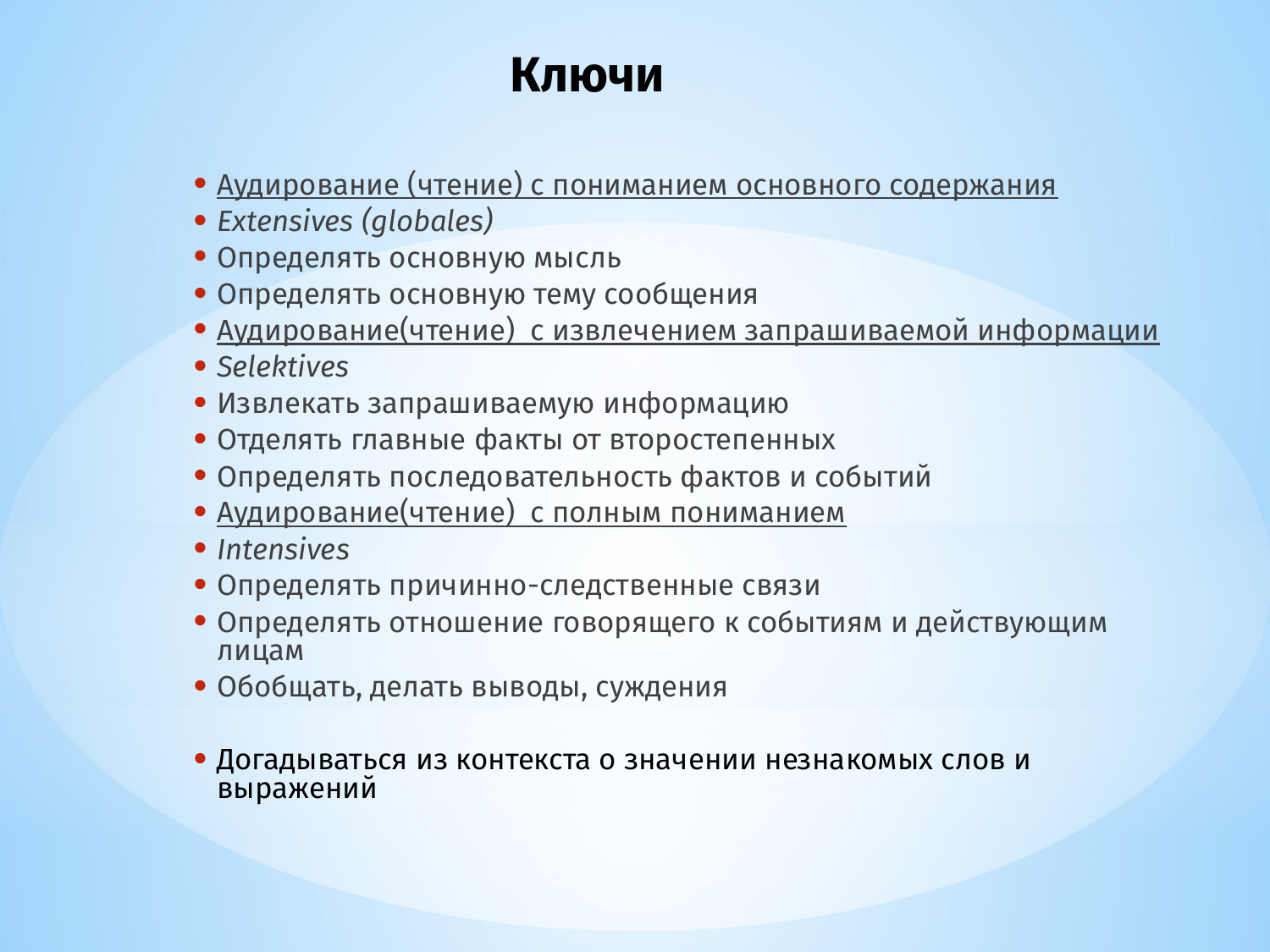

# Ключи
Аудирование (чтение) с пониманием основного содержания
Extensives (globales)
Определять основную мысль
Определять основную тему сообщения
Аудирование(чтение)  с извлечением запрашиваемой информации
Selektives
Извлекать запрашиваемую информацию
Отделять главные факты от второстепенных
Определять последовательность фактов и событий
Аудирование(чтение)  с полным пониманием
Intensives
Определять причинно-следственные связи
Определять отношение говорящего к событиям и действующим лицам
Обобщать, делать выводы, суждения

Догадываться из контекста о значении незнакомых слов и выражений